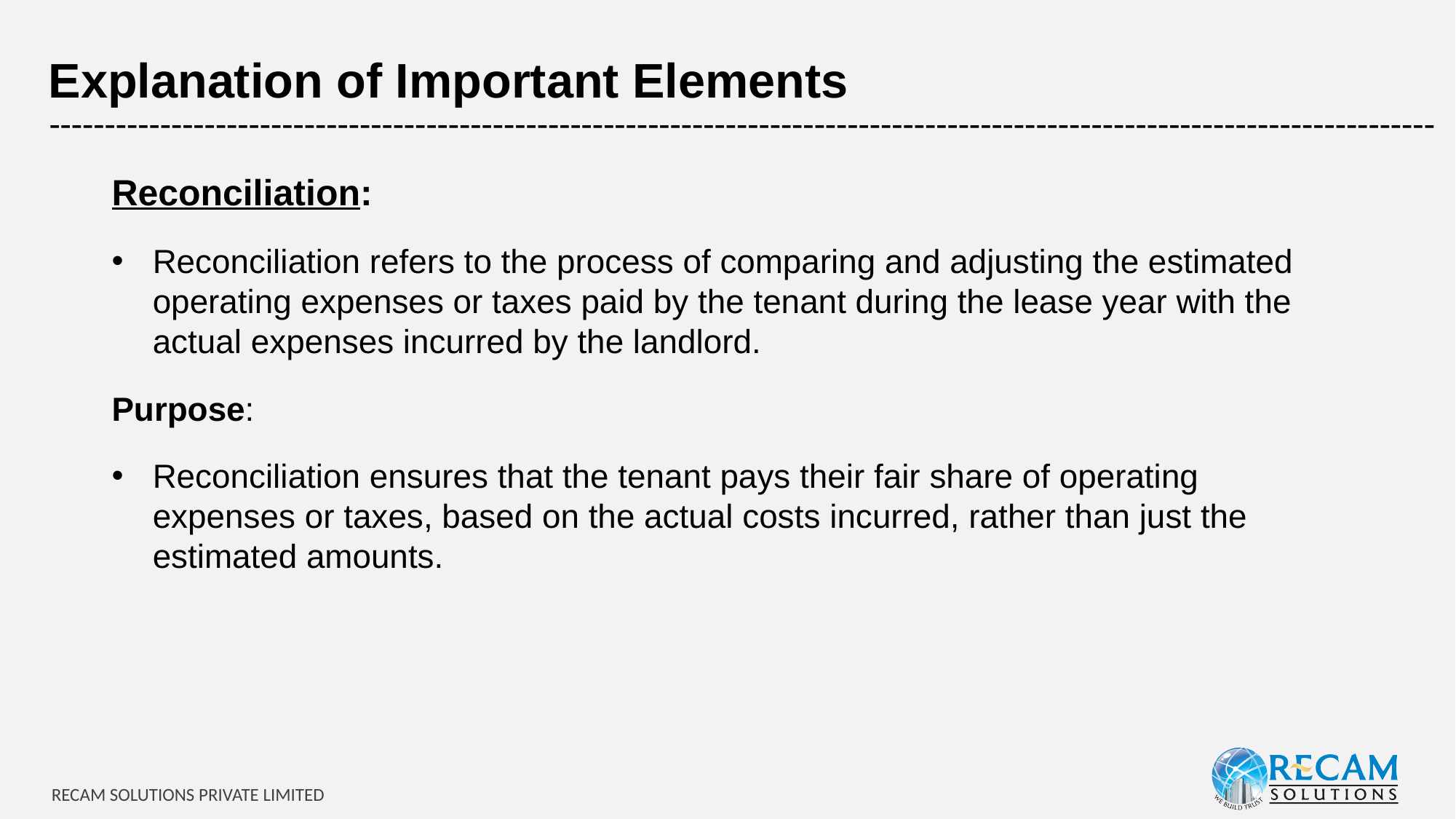

Explanation of Important Elements
-----------------------------------------------------------------------------------------------------------------------------
Reconciliation:
Reconciliation refers to the process of comparing and adjusting the estimated operating expenses or taxes paid by the tenant during the lease year with the actual expenses incurred by the landlord.
Purpose:
Reconciliation ensures that the tenant pays their fair share of operating expenses or taxes, based on the actual costs incurred, rather than just the estimated amounts.
RECAM SOLUTIONS PRIVATE LIMITED